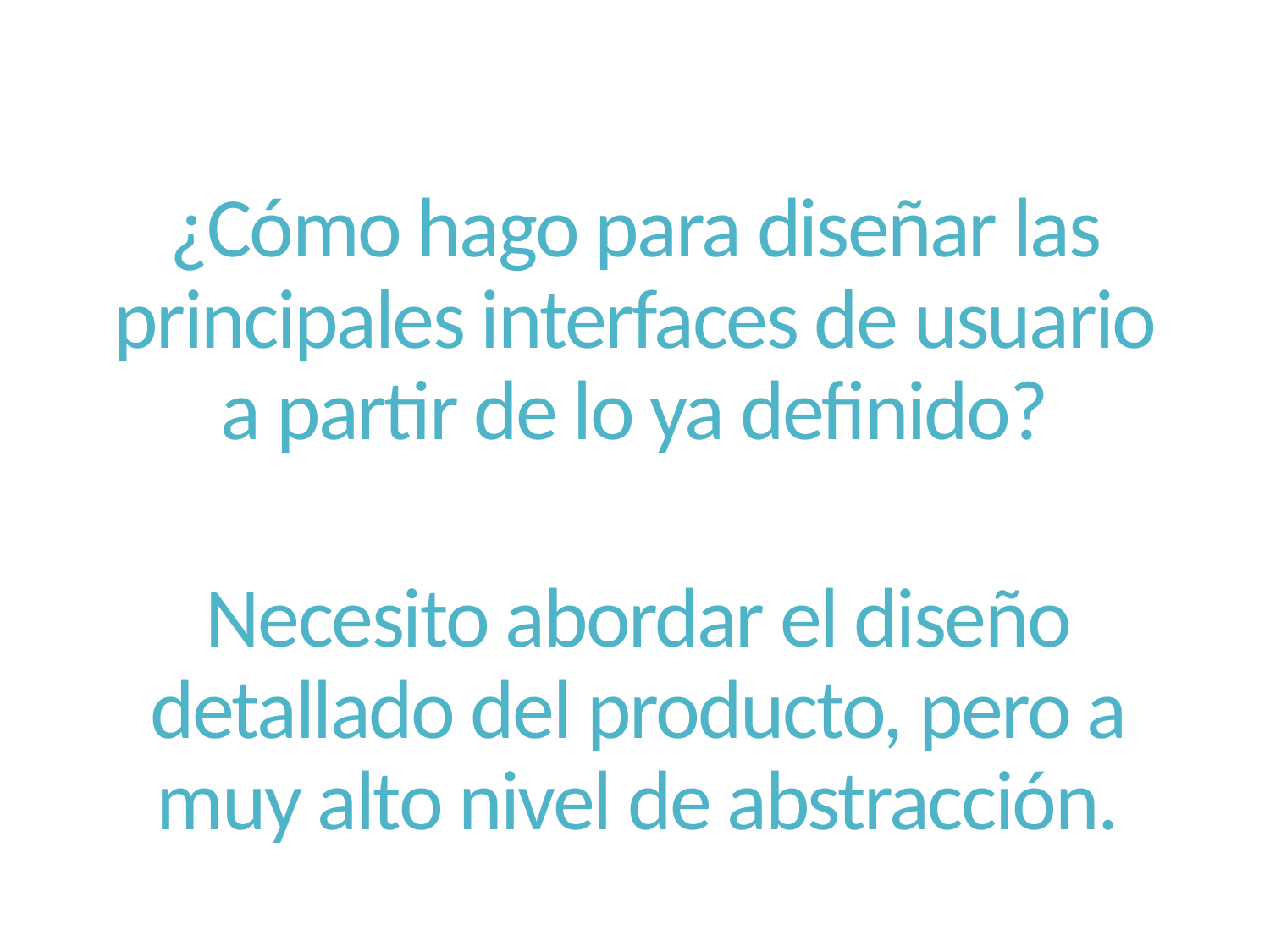

# ¿Cómo hago para diseñar las principales interfaces de usuario a partir de lo ya definido?
Necesito abordar el diseño detallado del producto, pero a muy alto nivel de abstracción.